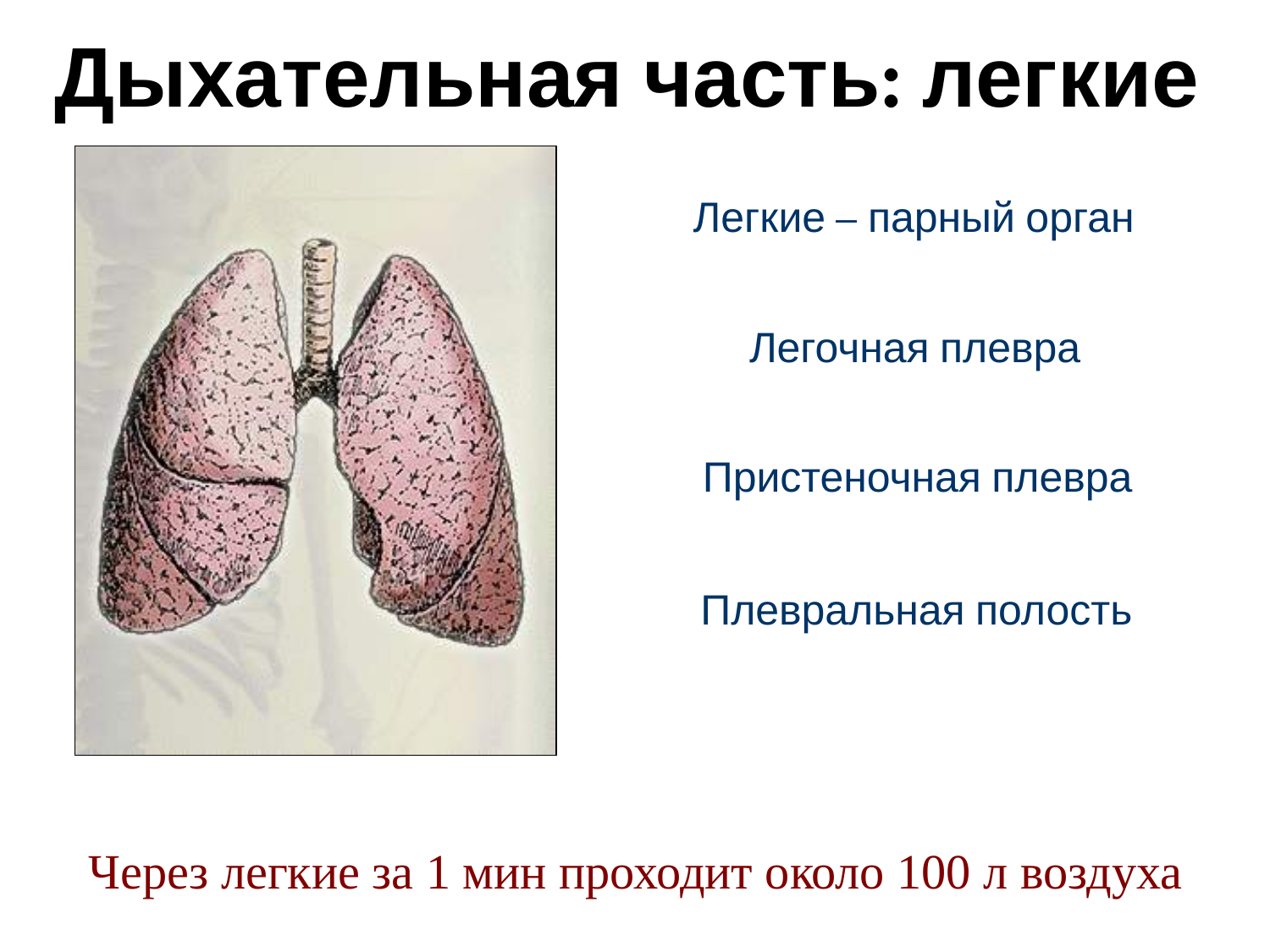

Дыхательная часть: легкие

Легкие – парный орган
Легочная плевра
Пристеночная плевра
Плевральная полость
Через легкие за 1 мин проходит около 100 л воздуха